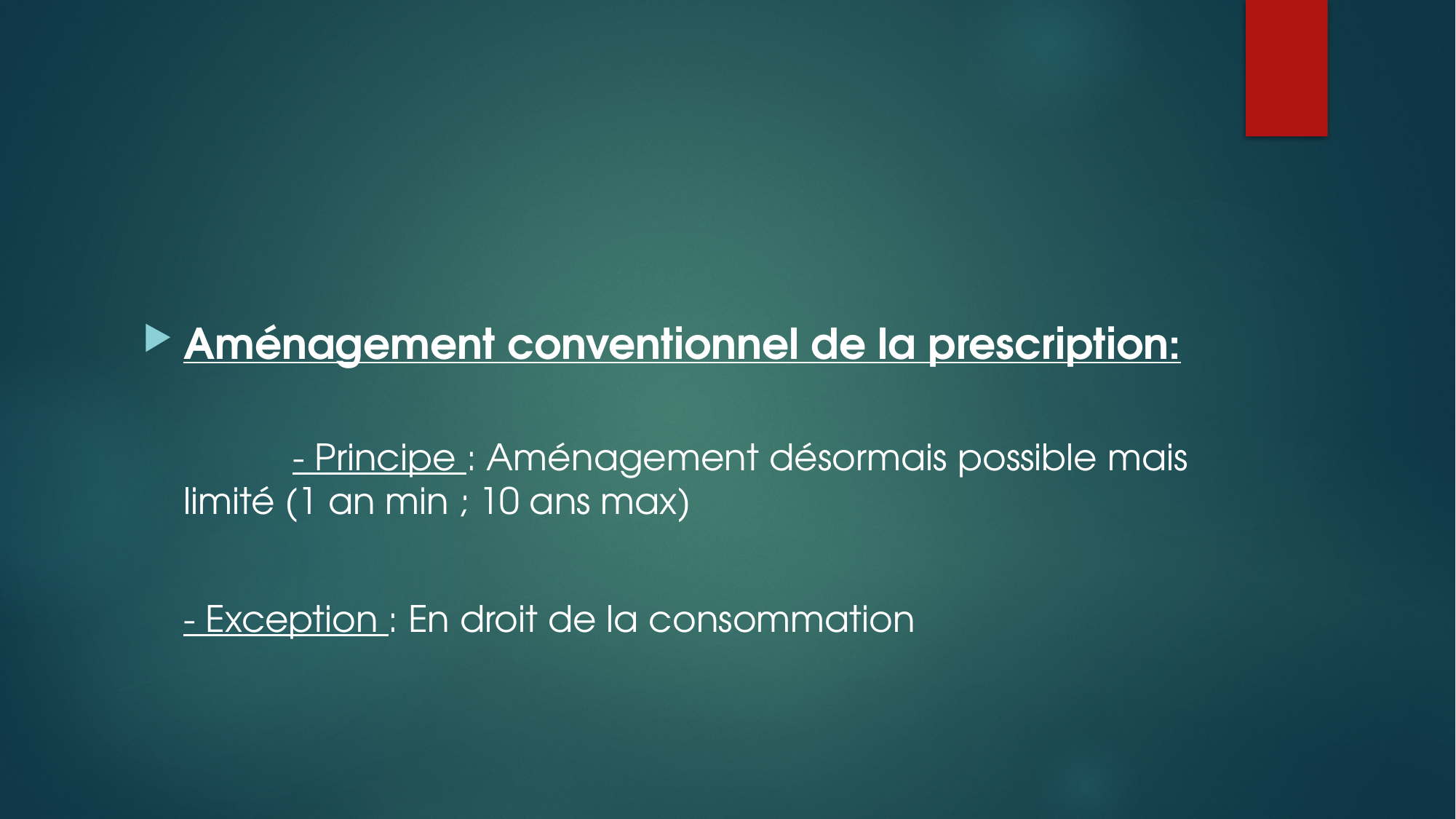

#

Aménagement conventionnel de la prescription:

		- Principe : Aménagement désormais possible mais limité (1 an min ; 10 ans max)

	- Exception : En droit de la consommation